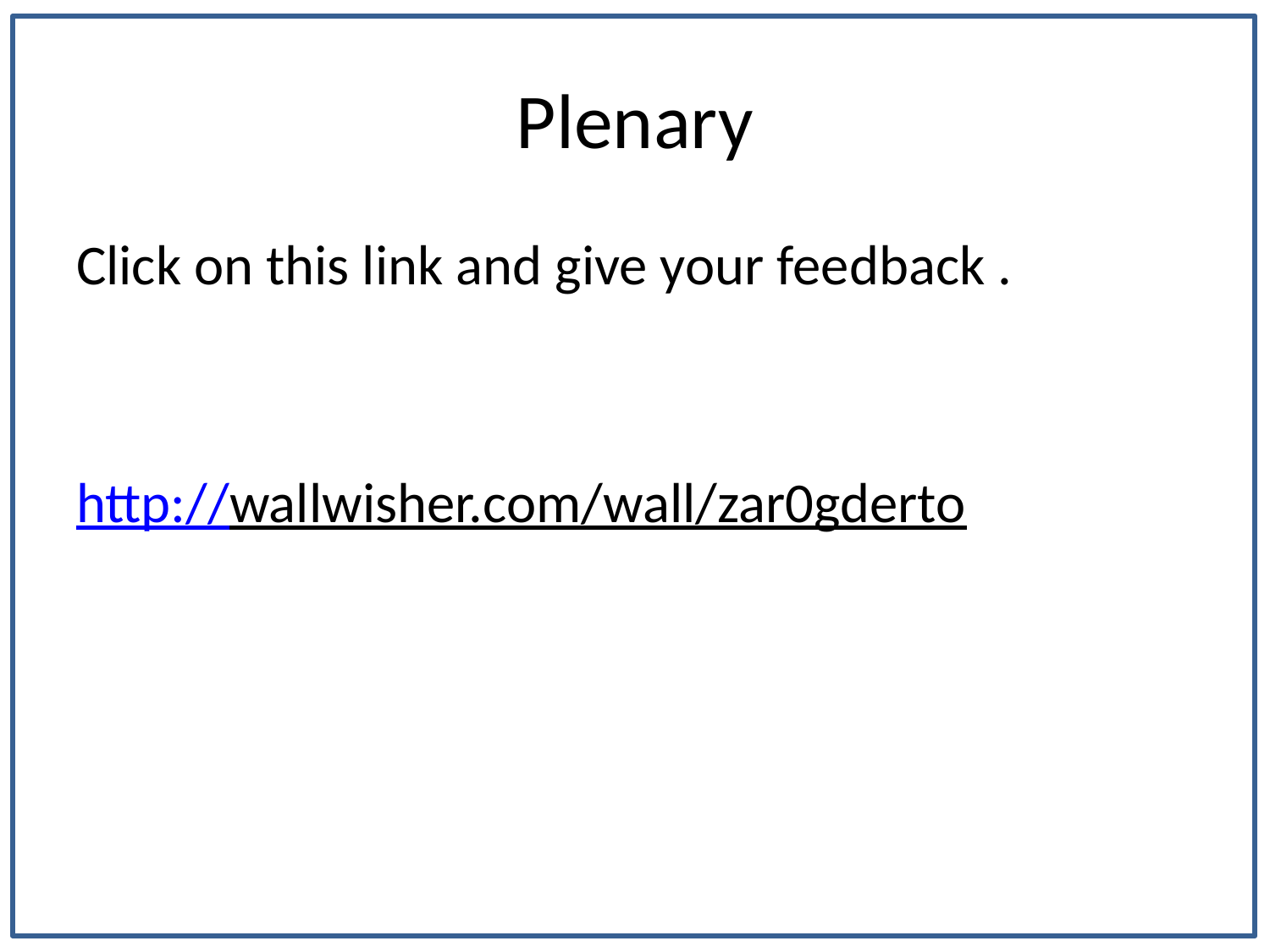

# Plenary
Click on this link and give your feedback .

http://wallwisher.com/wall/zar0gderto